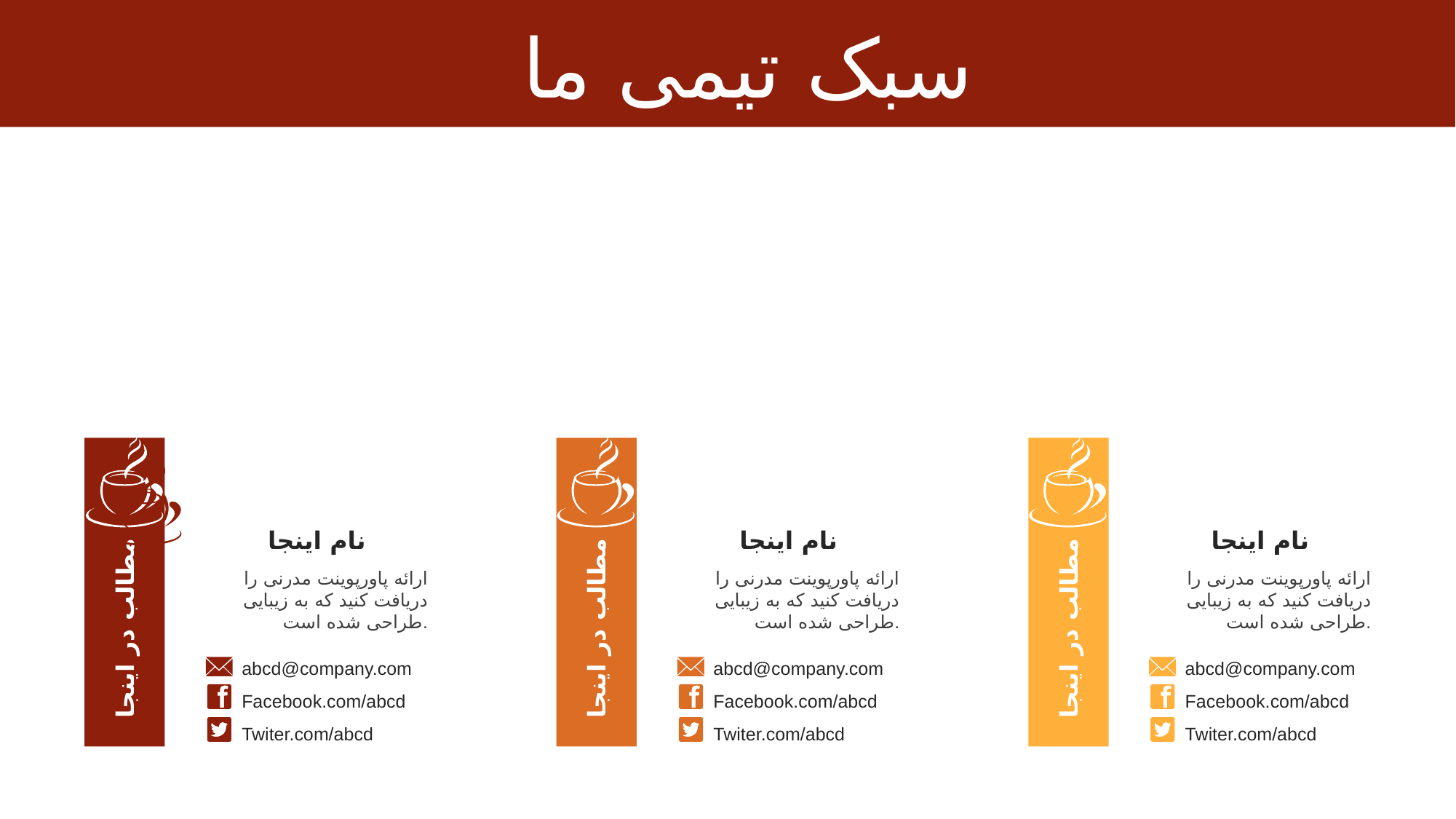

سبک تیمی ما

نام اینجا
ارائه پاورپوینت مدرنی را دریافت کنید که به زیبایی طراحی شده است.
نام اینجا
ارائه پاورپوینت مدرنی را دریافت کنید که به زیبایی طراحی شده است.
نام اینجا
ارائه پاورپوینت مدرنی را دریافت کنید که به زیبایی طراحی شده است.
مطالب در اینجا
مطالب در اینجا
مطالب در اینجا
abcd@company.com

Facebook.com/abcd

Twiter.com/abcd
abcd@company.com

Facebook.com/abcd

Twiter.com/abcd
abcd@company.com

Facebook.com/abcd

Twiter.com/abcd